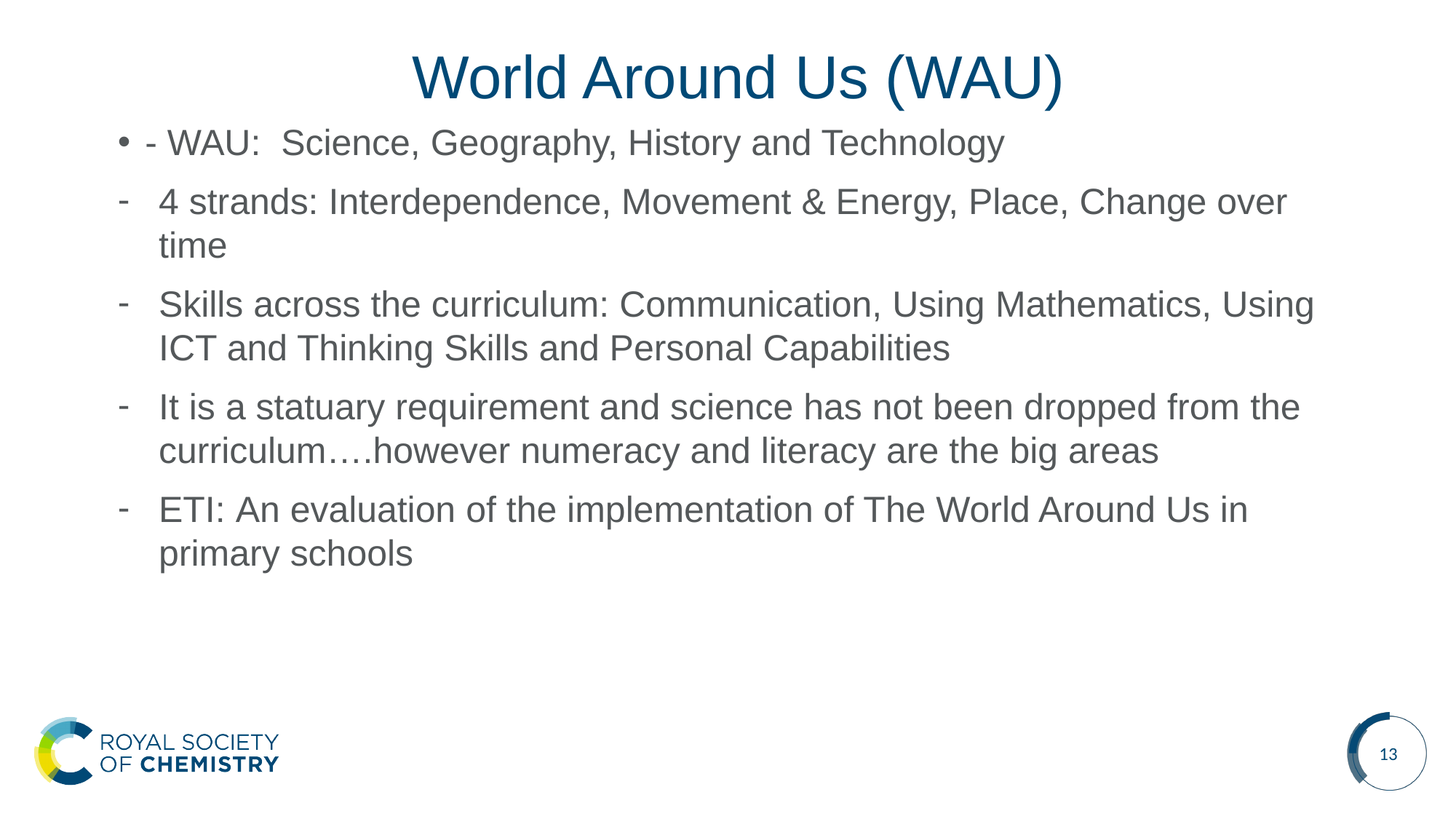

# World Around Us (WAU)
- WAU:  Science, Geography, History and Technology
4 strands: Interdependence, Movement & Energy, Place, Change over time
Skills across the curriculum: Communication, Using Mathematics, Using ICT and Thinking Skills and Personal Capabilities
It is a statuary requirement and science has not been dropped from the curriculum….however numeracy and literacy are the big areas
ETI: An evaluation of the implementation of The World Around Us in primary schools
13